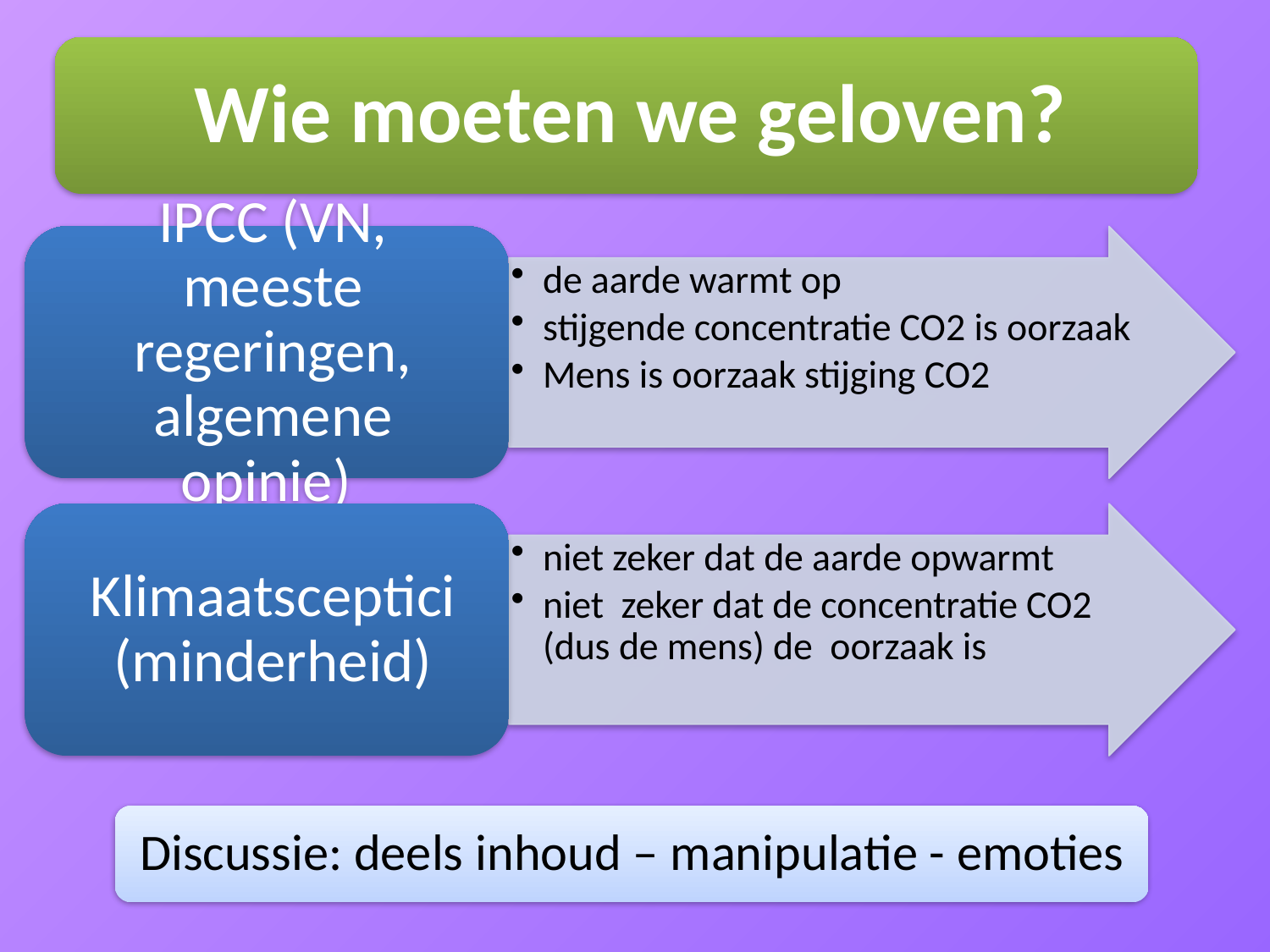

Wie moeten we geloven?
de aarde warmt op
stijgende concentratie CO2 is oorzaak
Mens is oorzaak stijging CO2
IPCC (VN, meeste regeringen, algemene opinie)
niet zeker dat de aarde opwarmt
niet  zeker dat de concentratie CO2 (dus de mens) de  oorzaak is
Klimaatsceptici (minderheid)
Discussie: deels inhoud – manipulatie - emoties